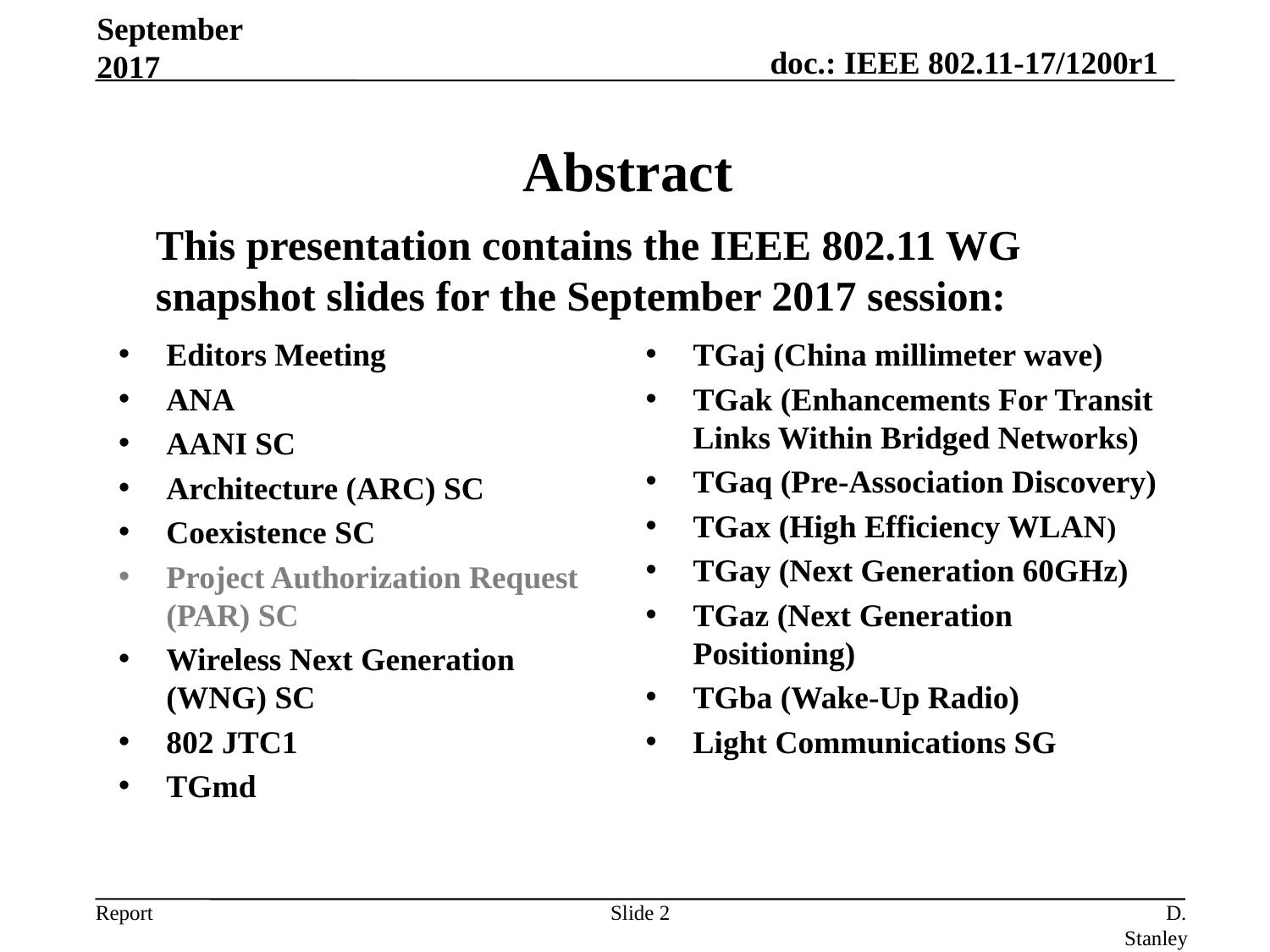

September 2017
# Abstract
	This presentation contains the IEEE 802.11 WG snapshot slides for the September 2017 session:

Editors Meeting
ANA
AANI SC
Architecture (ARC) SC
Coexistence SC
Project Authorization Request (PAR) SC
Wireless Next Generation
(WNG) SC
802 JTC1
TGmd

TGaj (China millimeter wave)
TGak (Enhancements For Transit Links Within Bridged Networks)
TGaq (Pre-Association Discovery)
TGax (High Efficiency WLAN)
TGay (Next Generation 60GHz)
TGaz (Next Generation Positioning)
TGba (Wake-Up Radio)
Light Communications SG

Slide 2
D. Stanley, HP Enterprise